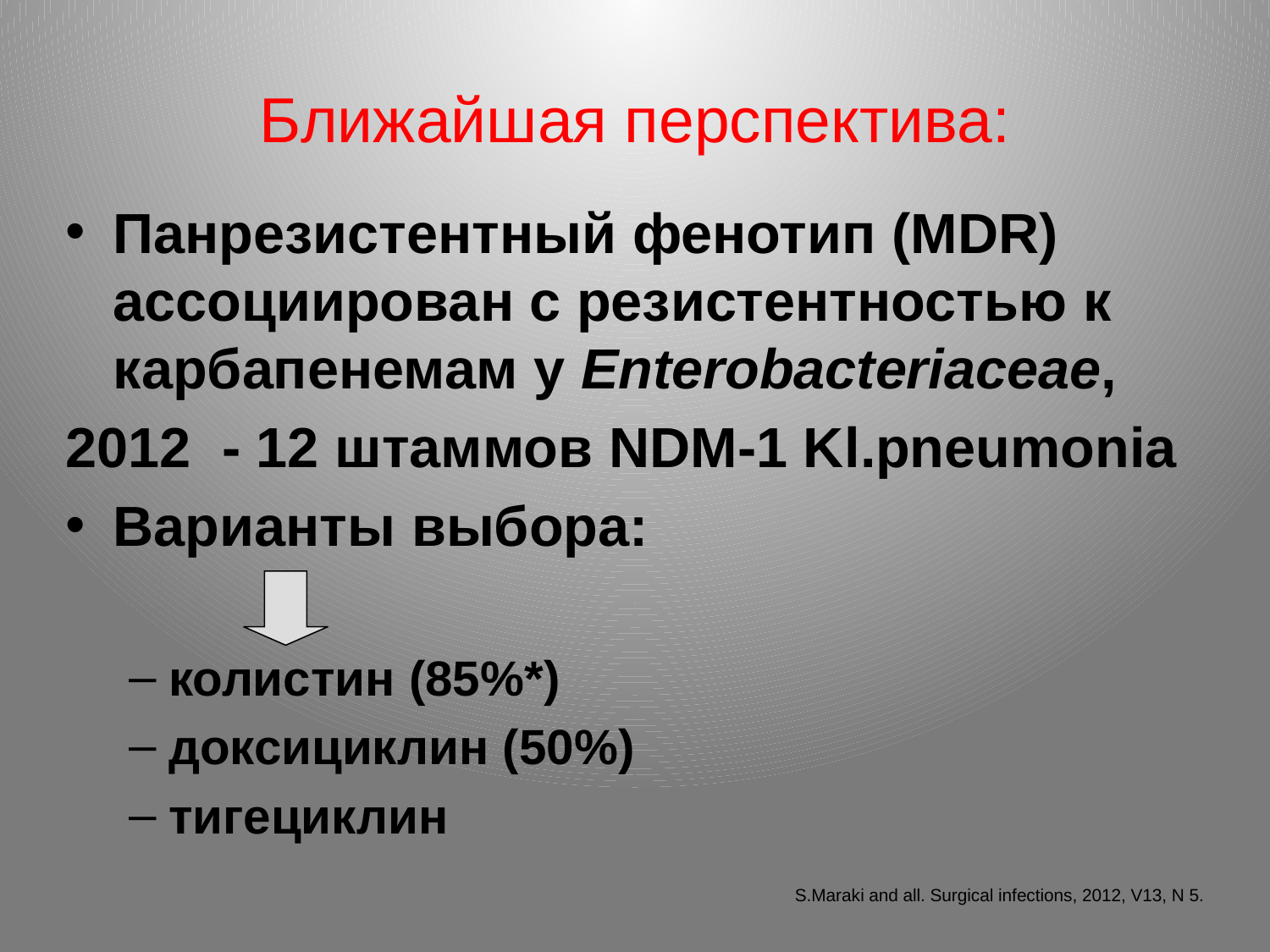

Ближайшая перспектива:
Панрезистентный фенотип (MDR) ассоциирован с резистентностью к карбапенемам у Enterobacteriaceae,
2012  - 12 штаммов NDM-1 Kl.pneumonia
Варианты выбора:

колистин (85%*)
доксициклин (50%)
тигециклин

S.Maraki and all. Surgical infections, 2012, V13, N 5.